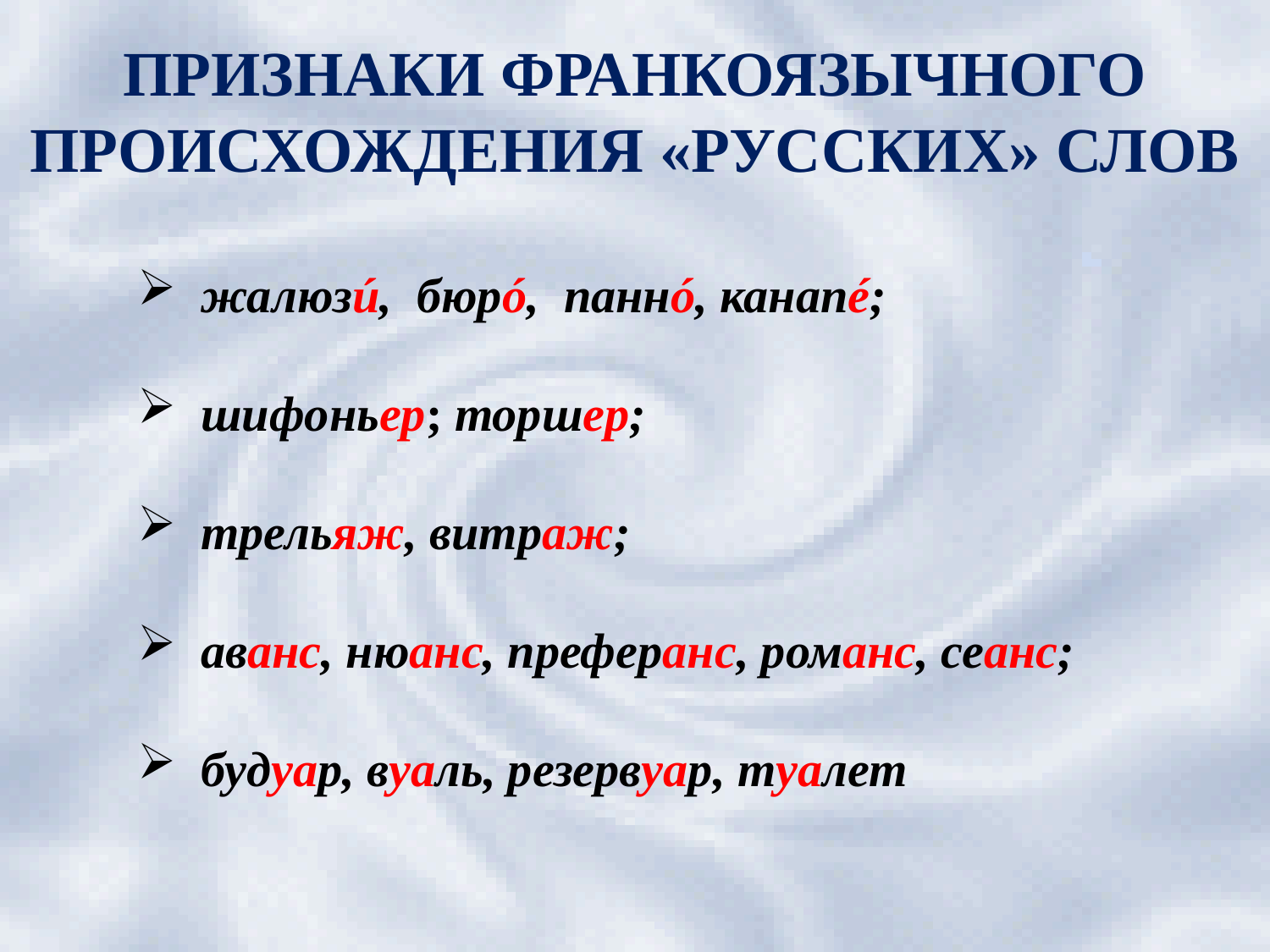

ПРИЗНАКИ ФРАНКОЯЗЫЧНОГО ПРОИСХОЖДЕНИЯ «РУССКИХ» СЛОВ
жалюзú,  бюрó,  паннó, канапé;

шифоньер; торшер;

трельяж, витраж;

аванс, нюанс, преферанс, романс, сеанс;

будуар, вуаль, резервуар, туалет